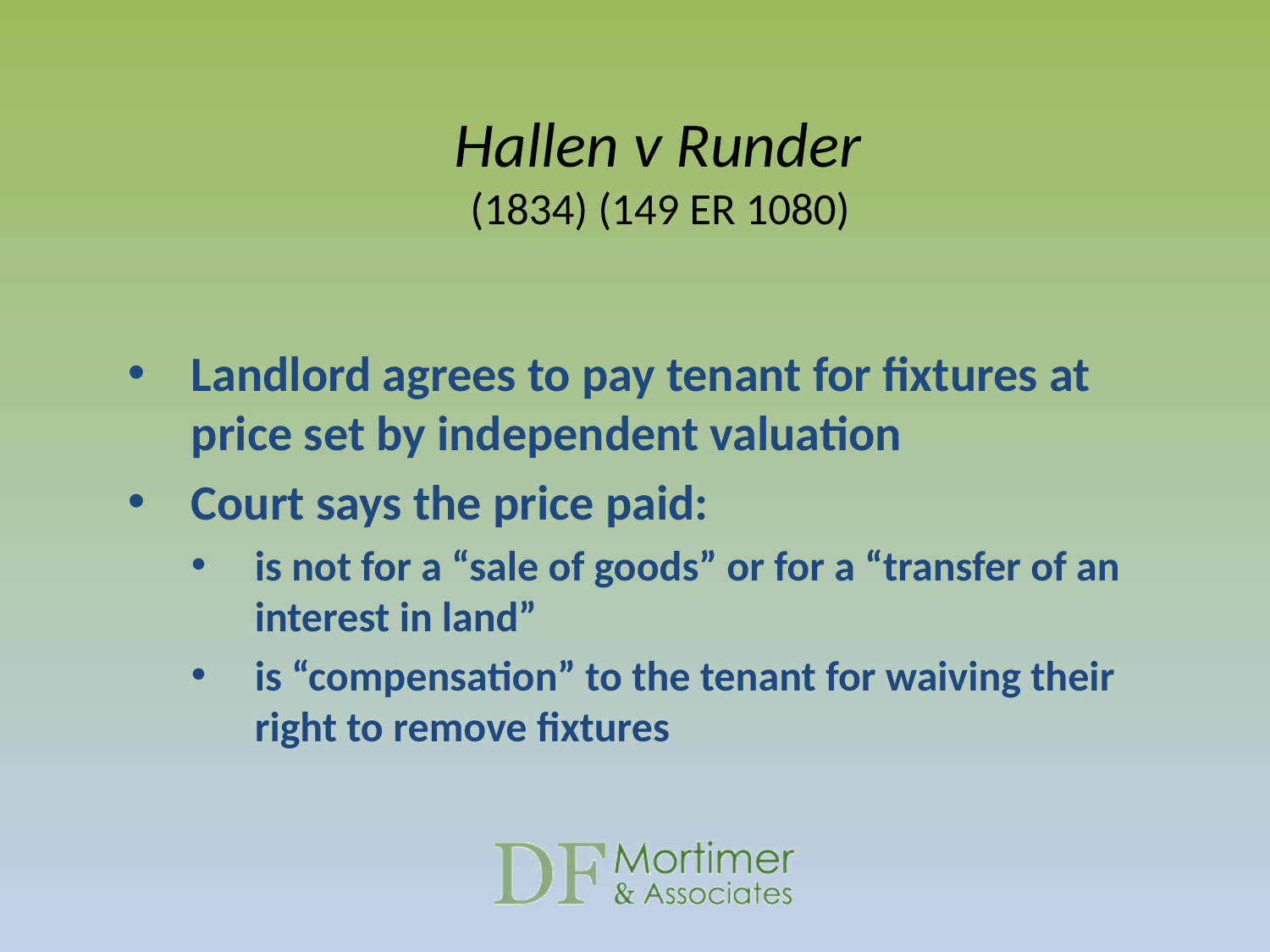

Hallen v Runder
(1834) (149 ER 1080)
Landlord agrees to pay tenant for fixtures at price set by independent valuation
Court says the price paid:
is not for a “sale of goods” or for a “transfer of an interest in land”
is “compensation” to the tenant for waiving their right to remove fixtures